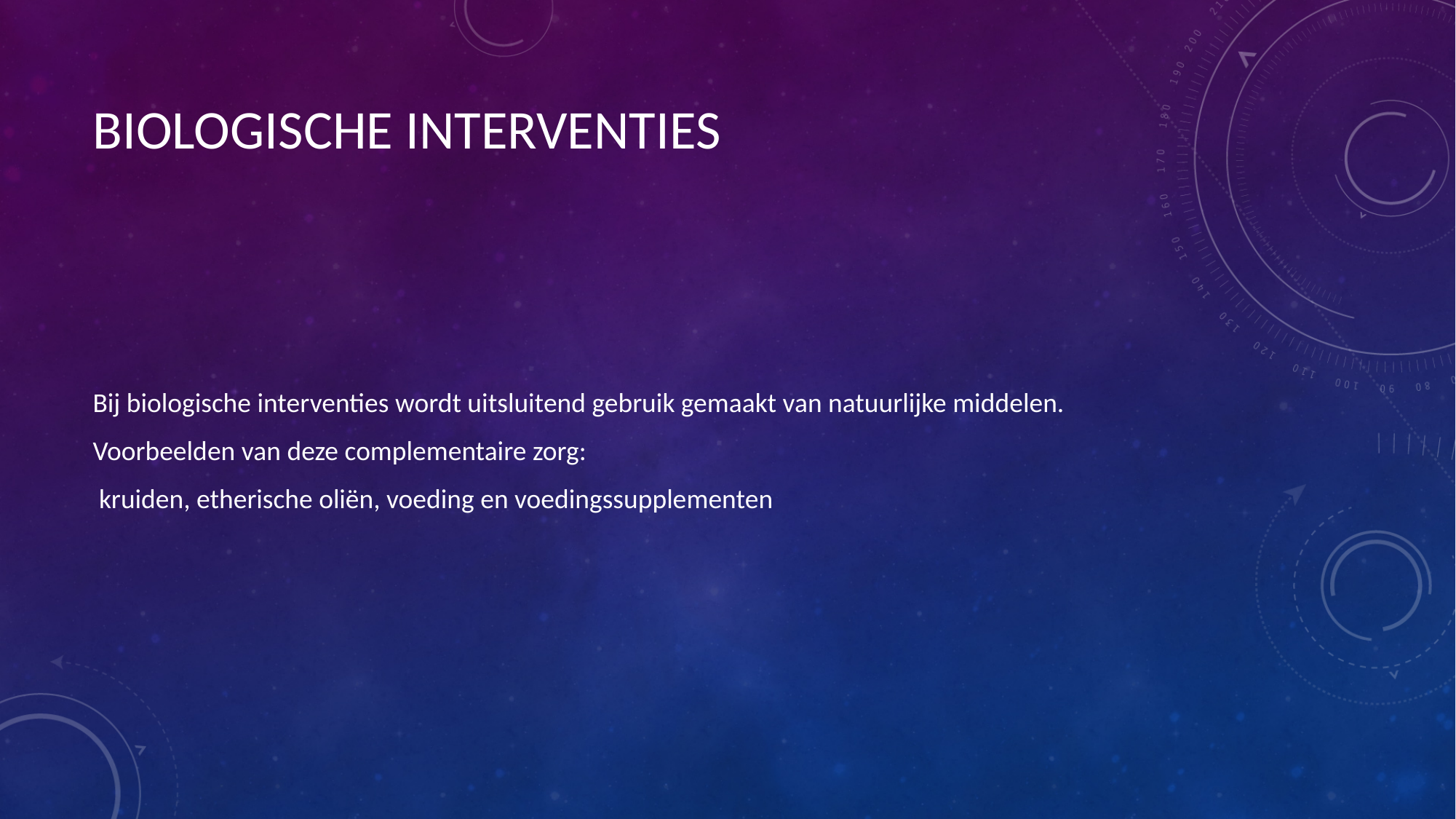

# Biologische interventies
Bij biologische interventies wordt uitsluitend gebruik gemaakt van natuurlijke middelen.
Voorbeelden van deze complementaire zorg:
 kruiden, etherische oliën, voeding en voedingssupplementen